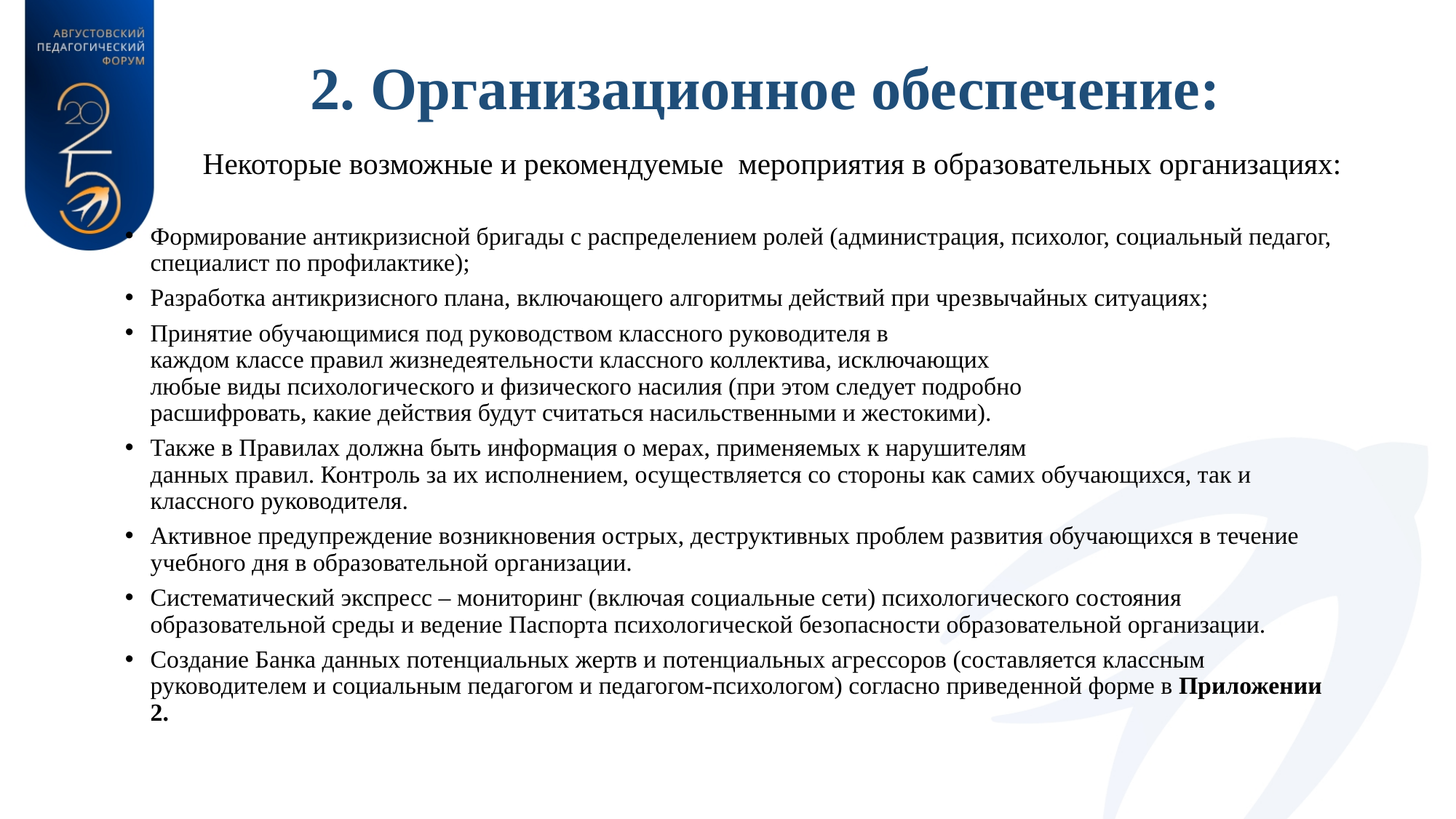

# 2. Организационное обеспечение: Некоторые возможные и рекомендуемые  мероприятия в образовательных организациях:
Формирование антикризисной бригады с распределением ролей (администрация, психолог, социальный педагог, специалист по профилактике);
Разработка антикризисного плана, включающего алгоритмы действий при чрезвычайных ситуациях;
Принятие обучающимися под руководством классного руководителя в
каждом классе правил жизнедеятельности классного коллектива, исключающих
любые виды психологического и физического насилия (при этом следует подробно
расшифровать, какие действия будут считаться насильственными и жестокими).
Также в Правилах должна быть информация о мерах, применяемых к нарушителям
данных правил. Контроль за их исполнением, осуществляется со стороны как самих обучающихся, так и классного руководителя.
Активное предупреждение возникновения острых, деструктивных проблем развития обучающихся в течение учебного дня в образовательной организации.
Систематический экспресс – мониторинг (включая социальные сети) психологического состояния образовательной среды и ведение Паспорта психологической безопасности образовательной организации.
Создание Банка данных потенциальных жертв и потенциальных агрессоров (составляется классным руководителем и социальным педагогом и педагогом-психологом) согласно приведенной форме в Приложении 2.